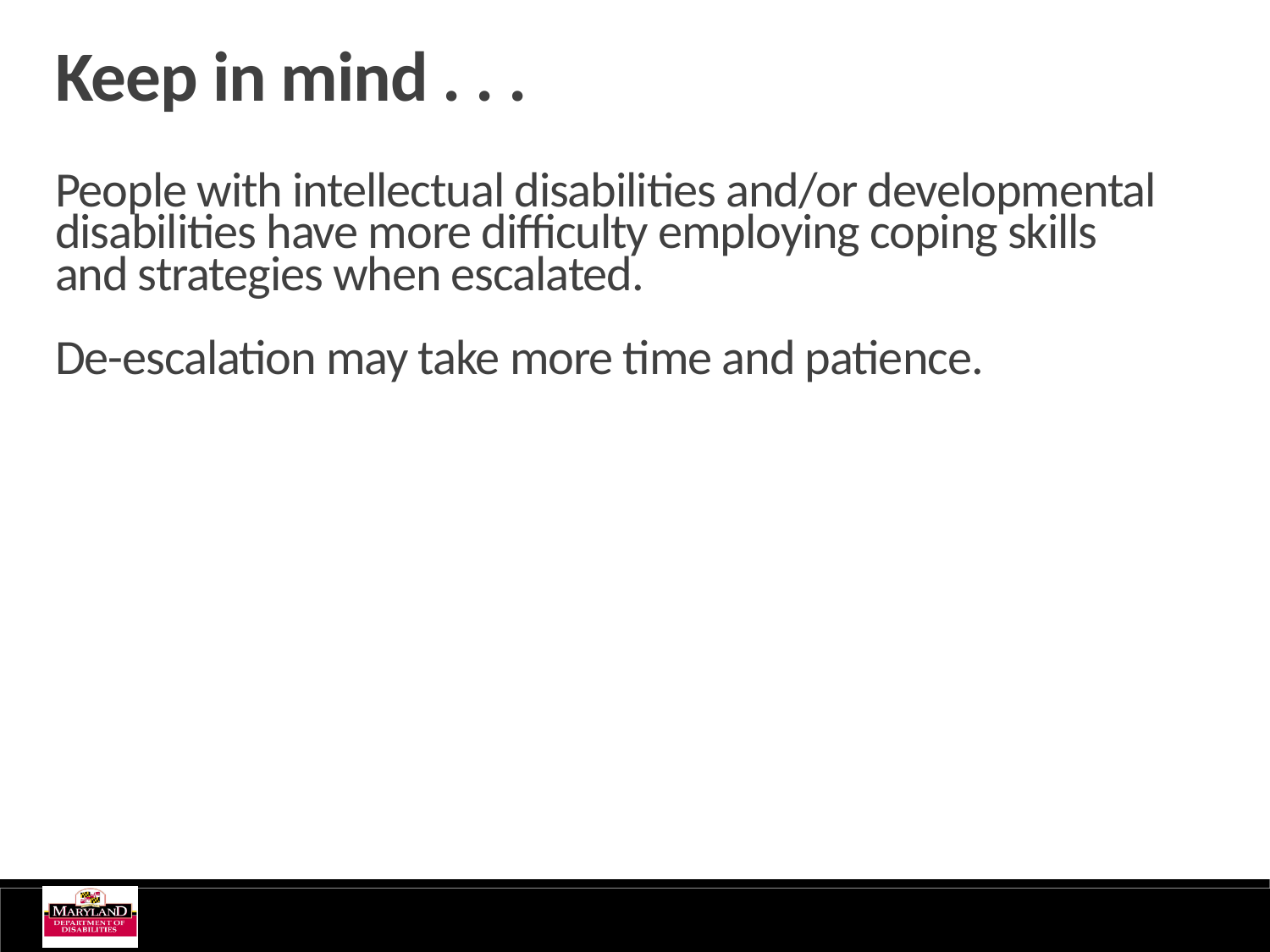

Keep in mind . . .
People with intellectual disabilities and/or developmental disabilities have more difficulty employing coping skills and strategies when escalated.
De-escalation may take more time and patience.